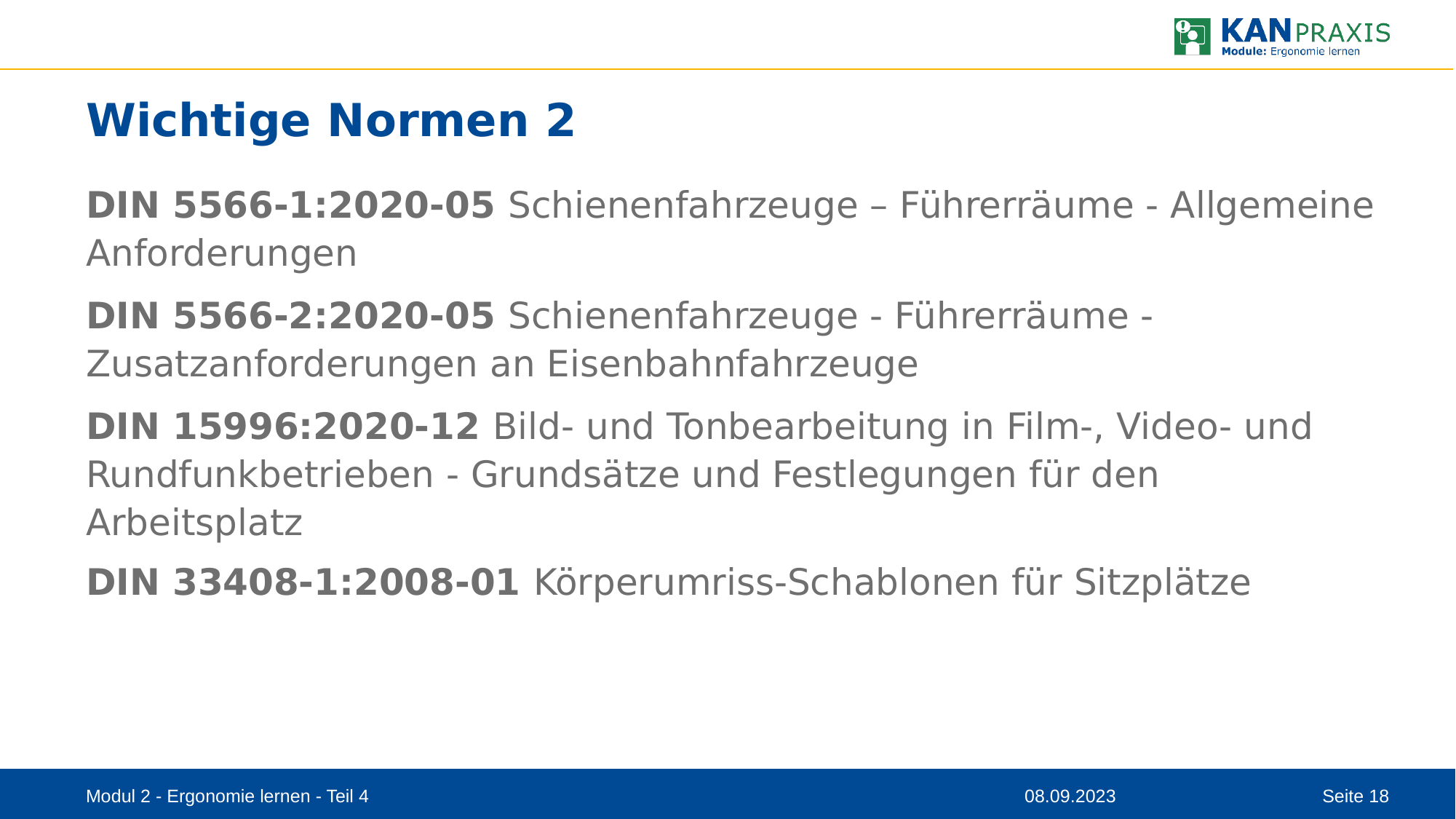

# Wichtige Normen 2
DIN 5566-1:2020-05 Schienenfahrzeuge – Führerräume - Allgemeine Anforderungen
DIN 5566-2:2020-05 Schienenfahrzeuge - Führerräume - Zusatzanforderungen an Eisenbahnfahrzeuge
DIN 15996:2020-12 Bild- und Tonbearbeitung in Film-, Video- und Rundfunkbetrieben - Grundsätze und Festlegungen für den Arbeitsplatz
DIN 33408-1:2008-01 Körperumriss-Schablonen für Sitzplätze
Modul 2 - Ergonomie lernen - Teil 4
08.09.2023
Seite 18